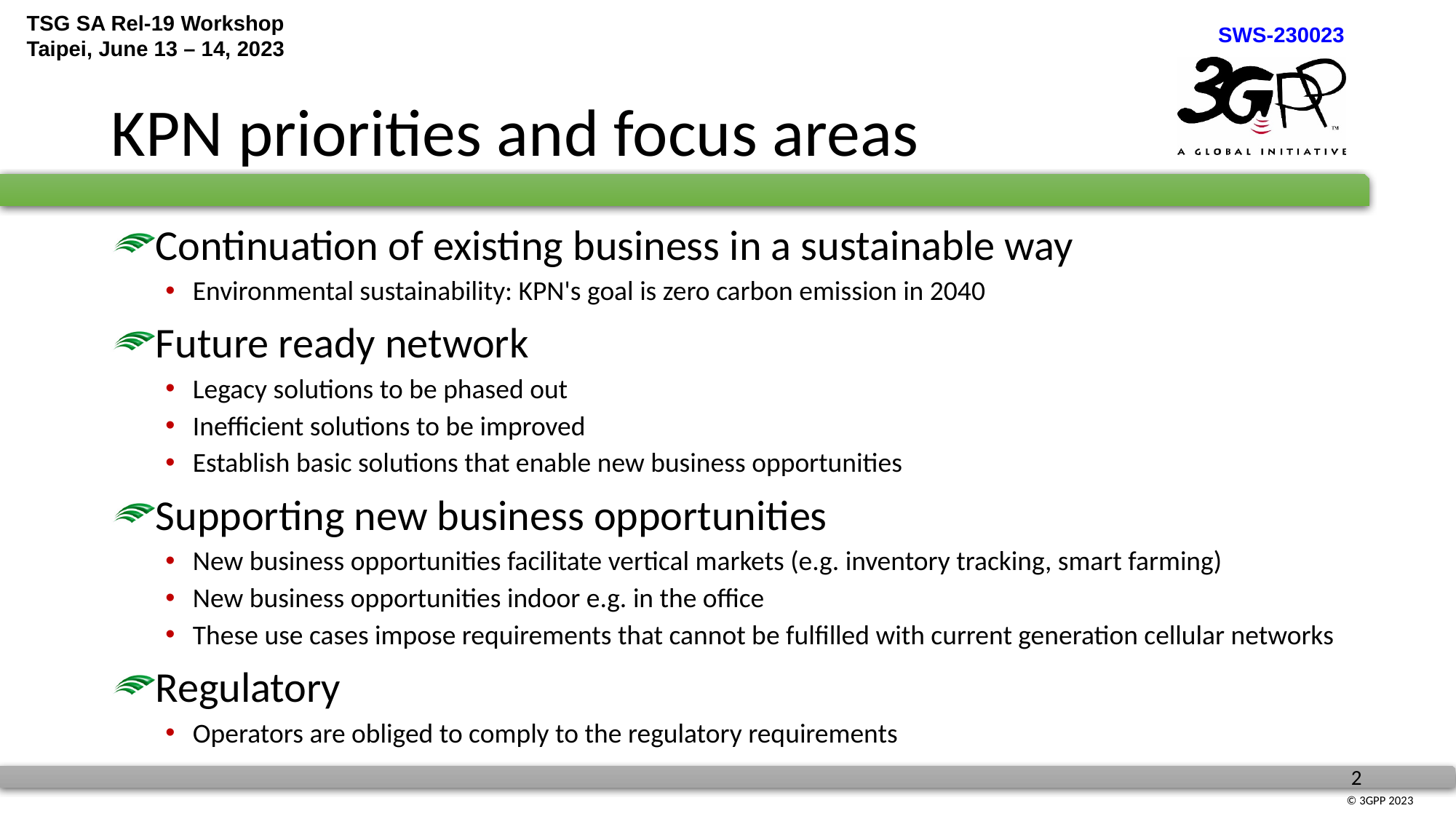

# KPN priorities and focus areas
Continuation of existing business in a sustainable way
Environmental sustainability: KPN's goal is zero carbon emission in 2040
Future ready network
Legacy solutions to be phased out
Inefficient solutions to be improved
Establish basic solutions that enable new business opportunities
Supporting new business opportunities
New business opportunities facilitate vertical markets (e.g. inventory tracking, smart farming)
New business opportunities indoor e.g. in the office
These use cases impose requirements that cannot be fulfilled with current generation cellular networks
Regulatory
Operators are obliged to comply to the regulatory requirements